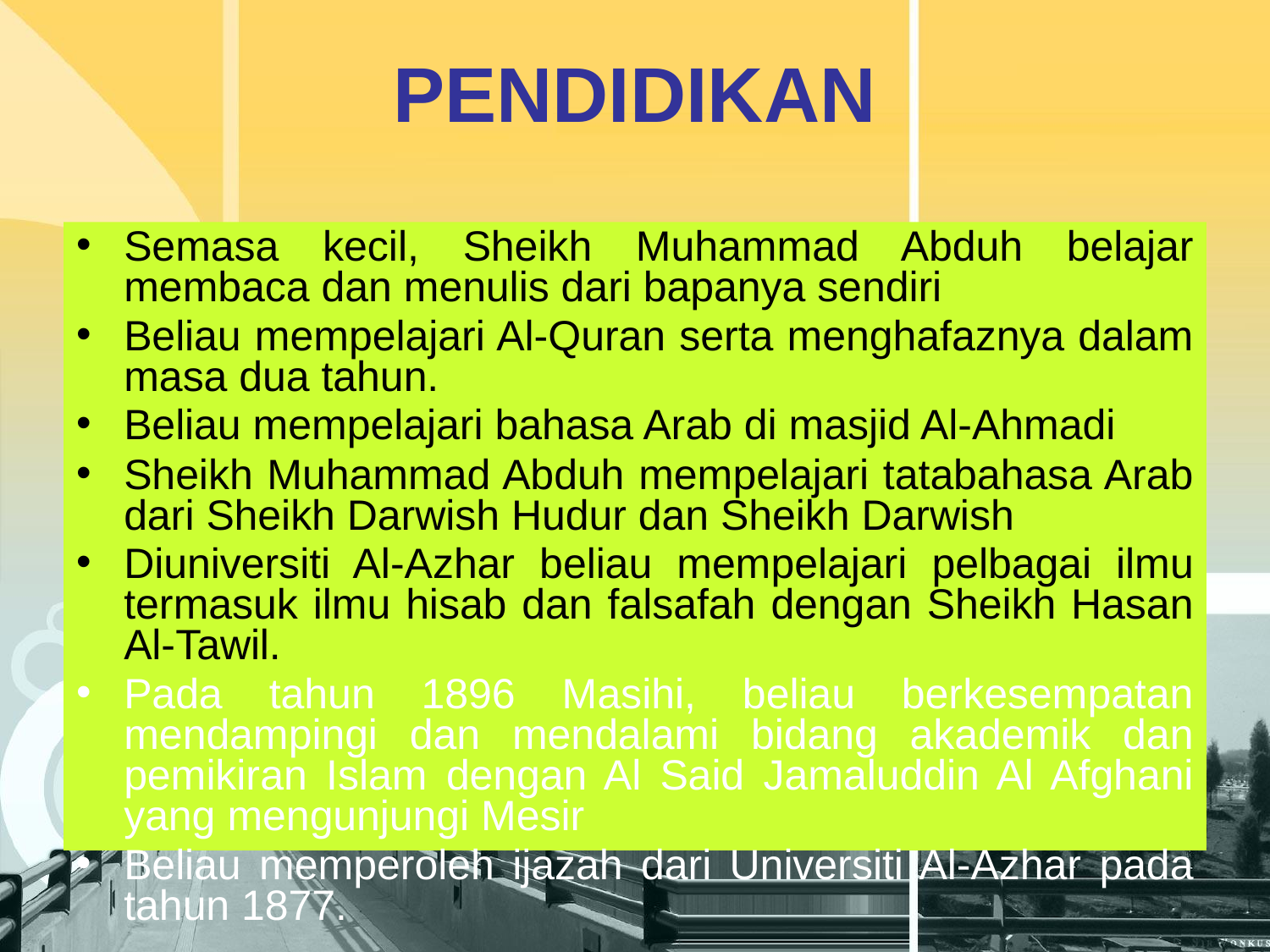

# PENDIDIKAN
Semasa kecil, Sheikh Muhammad Abduh belajar membaca dan menulis dari bapanya sendiri
Beliau mempelajari Al-Quran serta menghafaznya dalam masa dua tahun.
Beliau mempelajari bahasa Arab di masjid Al-Ahmadi
Sheikh Muhammad Abduh mempelajari tatabahasa Arab dari Sheikh Darwish Hudur dan Sheikh Darwish
Diuniversiti Al-Azhar beliau mempelajari pelbagai ilmu termasuk ilmu hisab dan falsafah dengan Sheikh Hasan Al-Tawil.
Pada tahun 1896 Masihi, beliau berkesempatan mendampingi dan mendalami bidang akademik dan pemikiran Islam dengan Al Said Jamaluddin Al Afghani yang mengunjungi Mesir
Beliau memperoleh ijazah dari Universiti Al-Azhar pada tahun 1877.